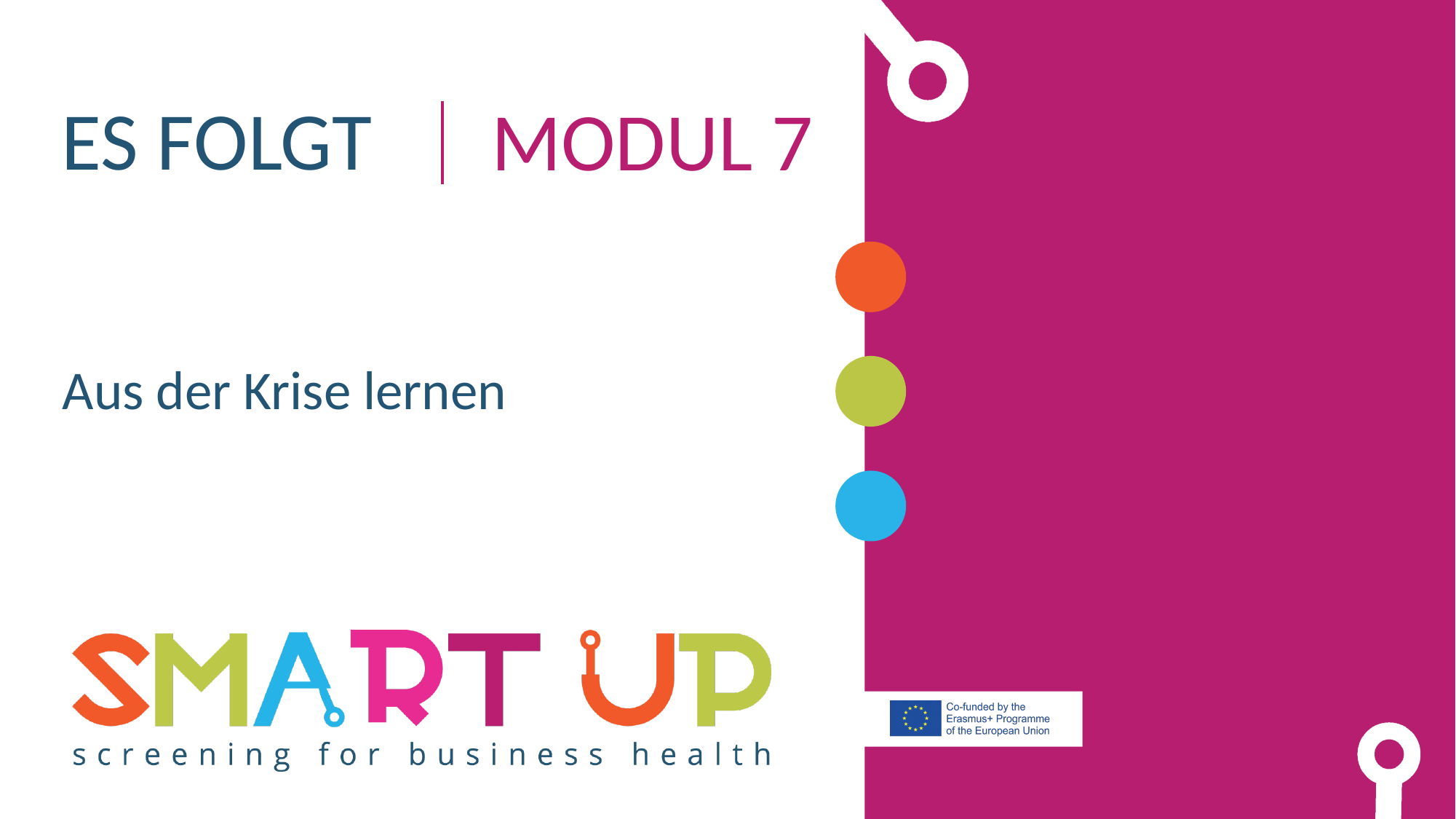

Es folgt
Modul 7
Aus der Krise lernen